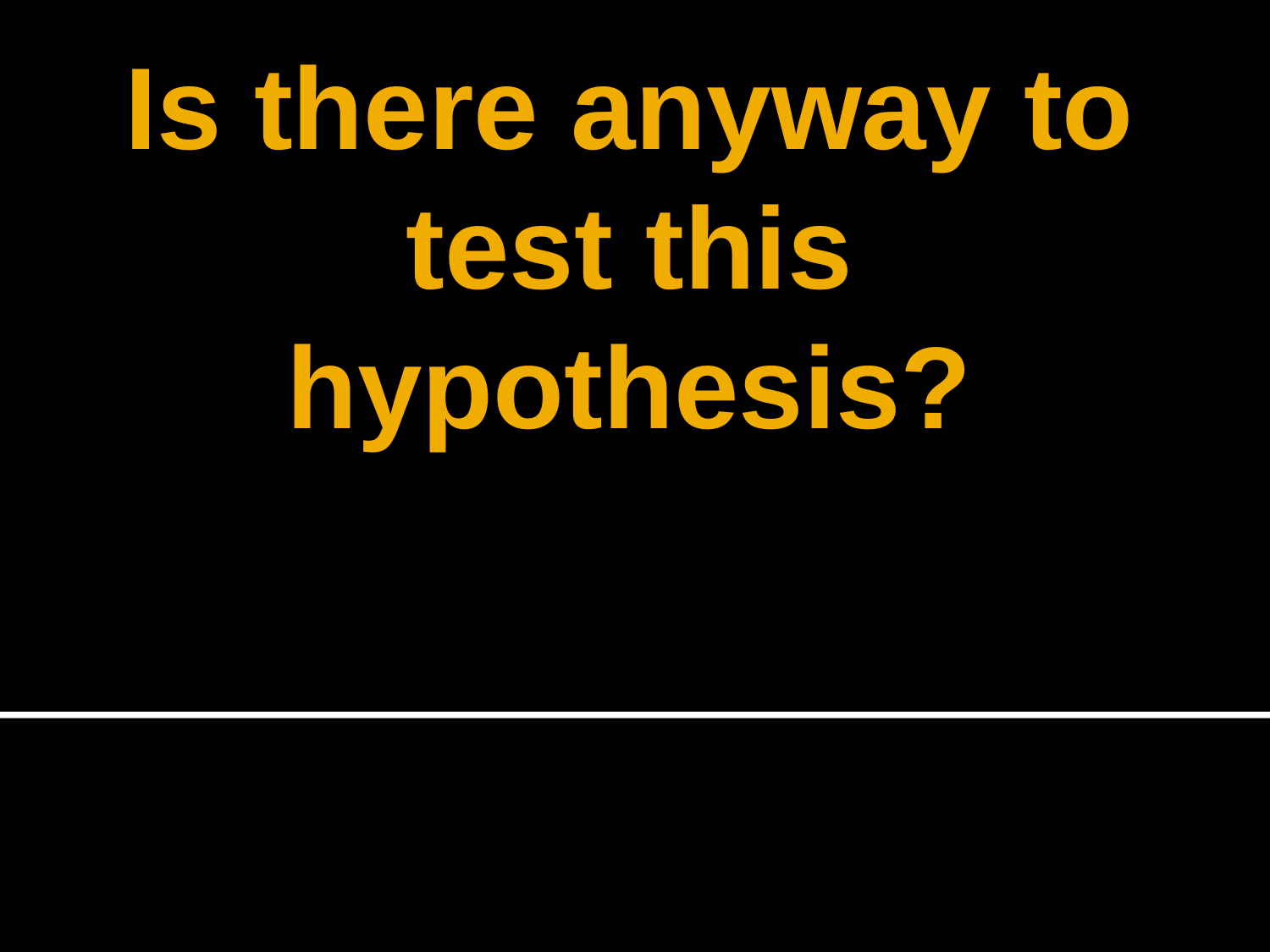

Is there anyway to test this hypothesis?